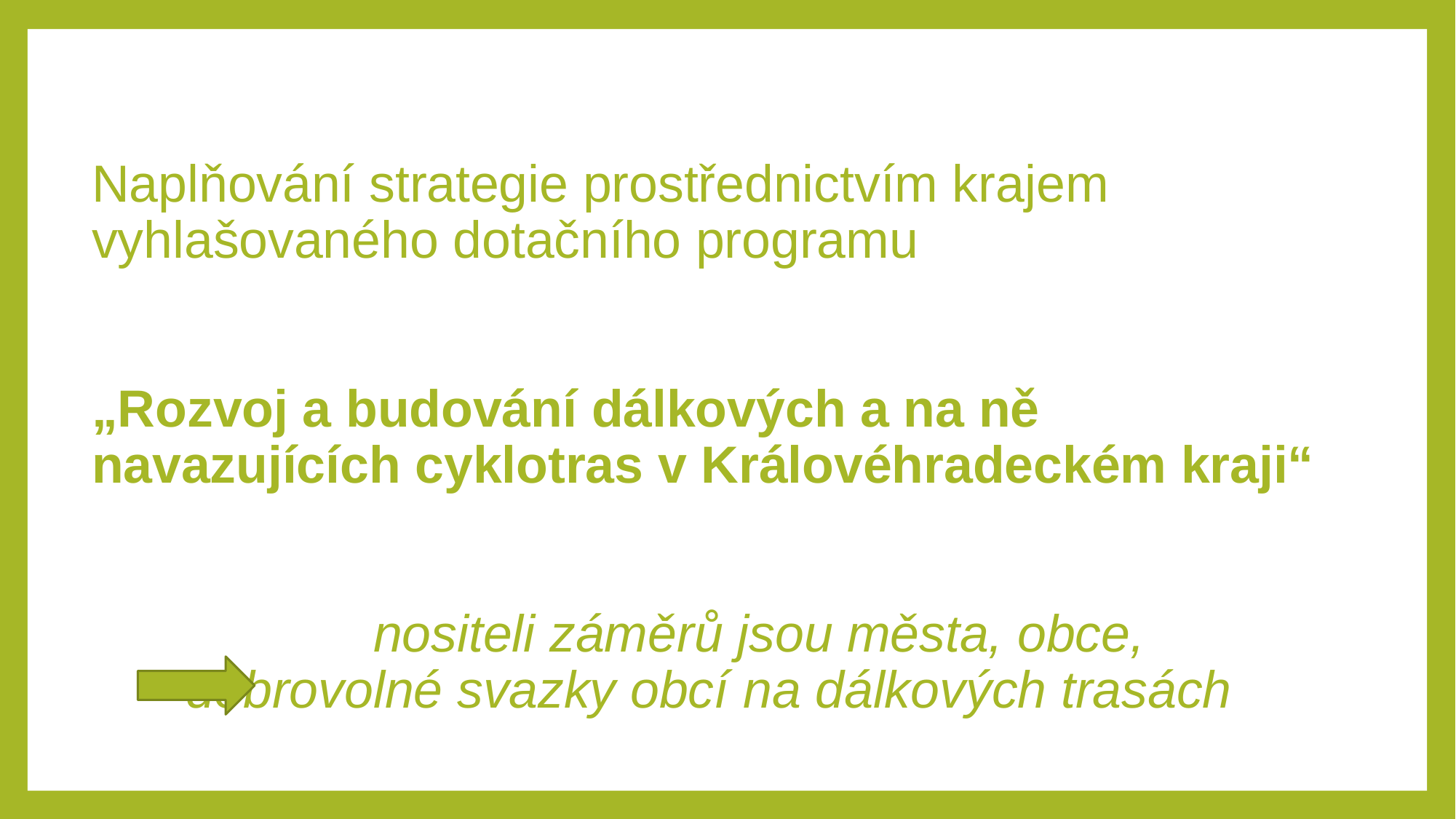

# Naplňování strategie prostřednictvím krajem vyhlašovaného dotačního programu „Rozvoj a budování dálkových a na ně navazujících cyklotras v Královéhradeckém kraji“ nositeli záměrů jsou města, obce, dobrovolné svazky obcí na dálkových trasách